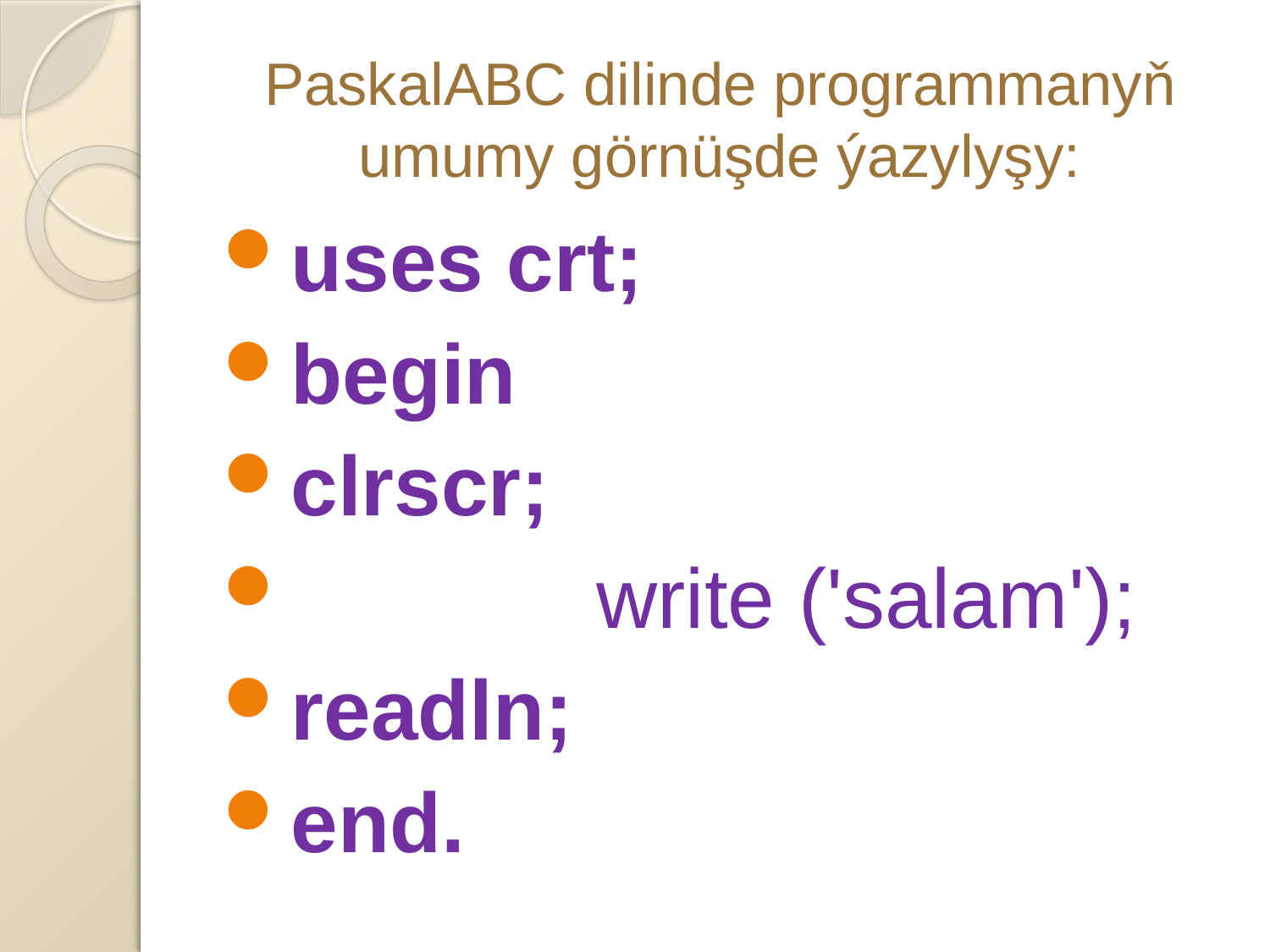

# PaskalABC dilinde programmanyň umumy görnüşde ýazylyşy:
uses crt;
begin
clrscr;
             write ('salam');
readln;
end.